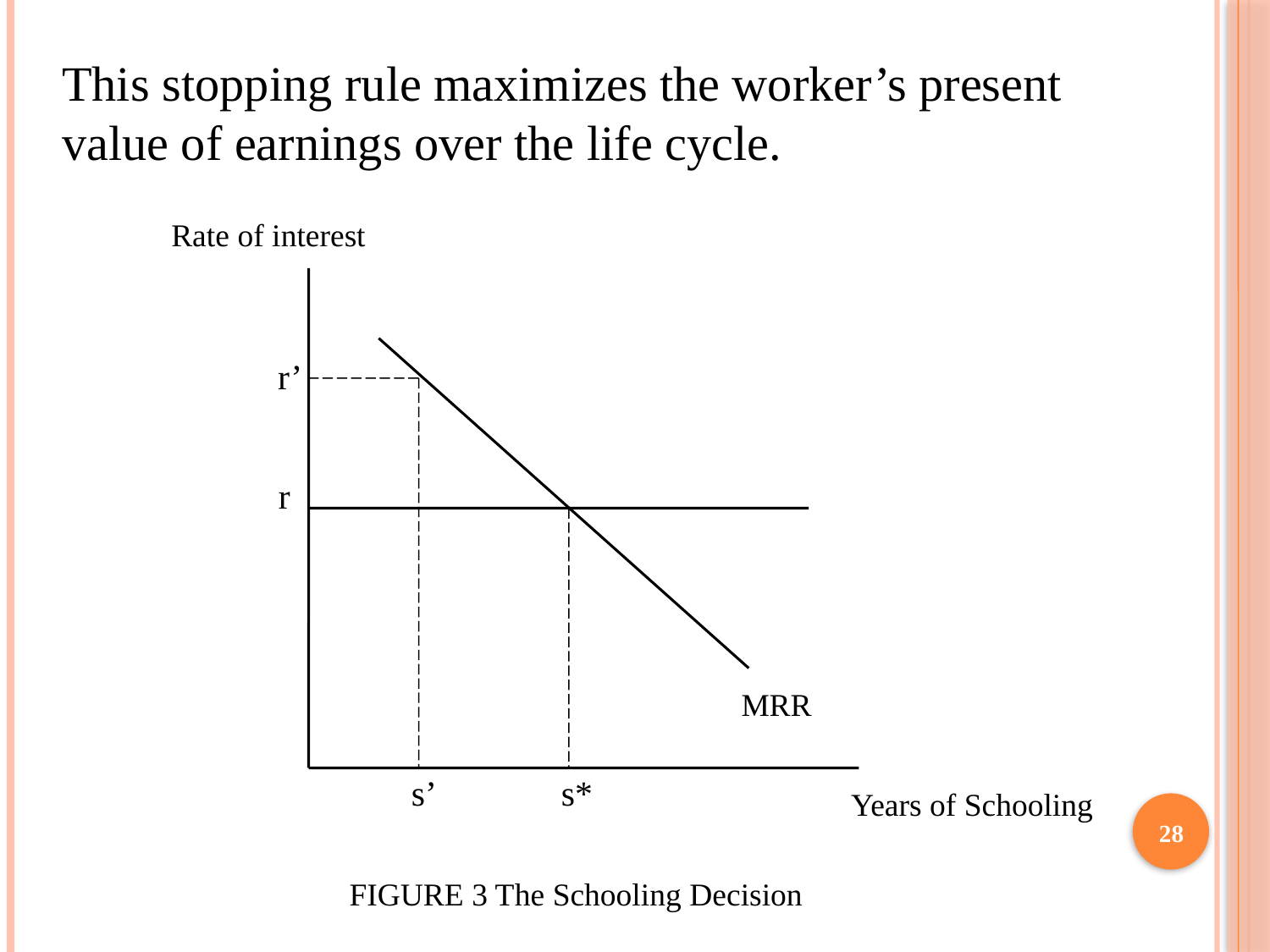

This stopping rule maximizes the worker’s present value of earnings over the life cycle.
Rate of interest

r’

r

MRR
s’
s*

 Years of Schooling
 FIGURE 3 The Schooling Decision
28